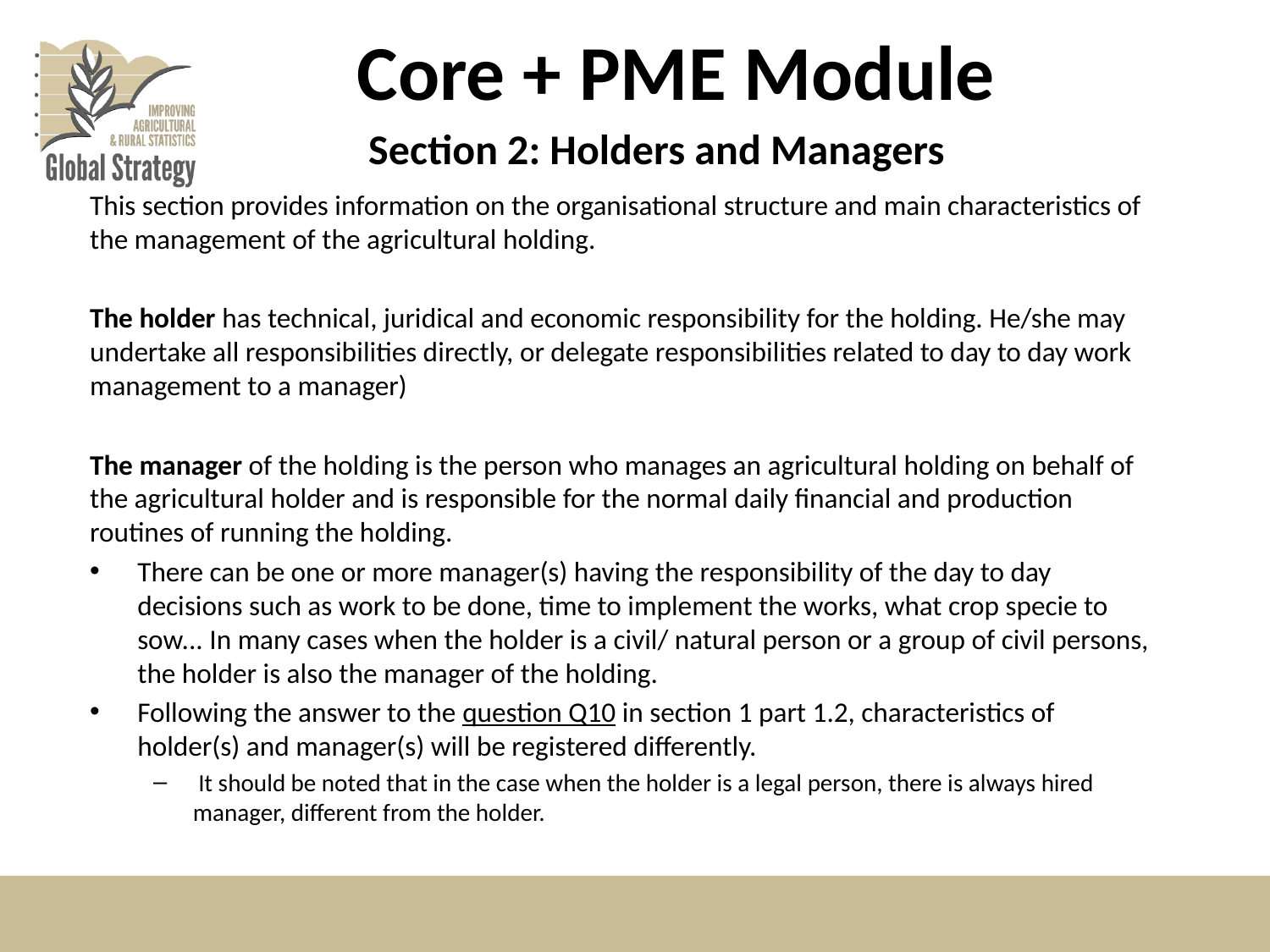

# Core + PME Module
Section 2: Holders and Managers

This section provides information on the organisational structure and main characteristics of the management of the agricultural holding.

The holder has technical, juridical and economic responsibility for the holding. He/she may undertake all responsibilities directly, or delegate responsibilities related to day to day work management to a manager)

The manager of the holding is the person who manages an agricultural holding on behalf of the agricultural holder and is responsible for the normal daily financial and production routines of running the holding.
There can be one or more manager(s) having the responsibility of the day to day decisions such as work to be done, time to implement the works, what crop specie to sow... In many cases when the holder is a civil/ natural person or a group of civil persons, the holder is also the manager of the holding.
Following the answer to the question Q10 in section 1 part 1.2, characteristics of holder(s) and manager(s) will be registered differently.
 It should be noted that in the case when the holder is a legal person, there is always hired manager, different from the holder.